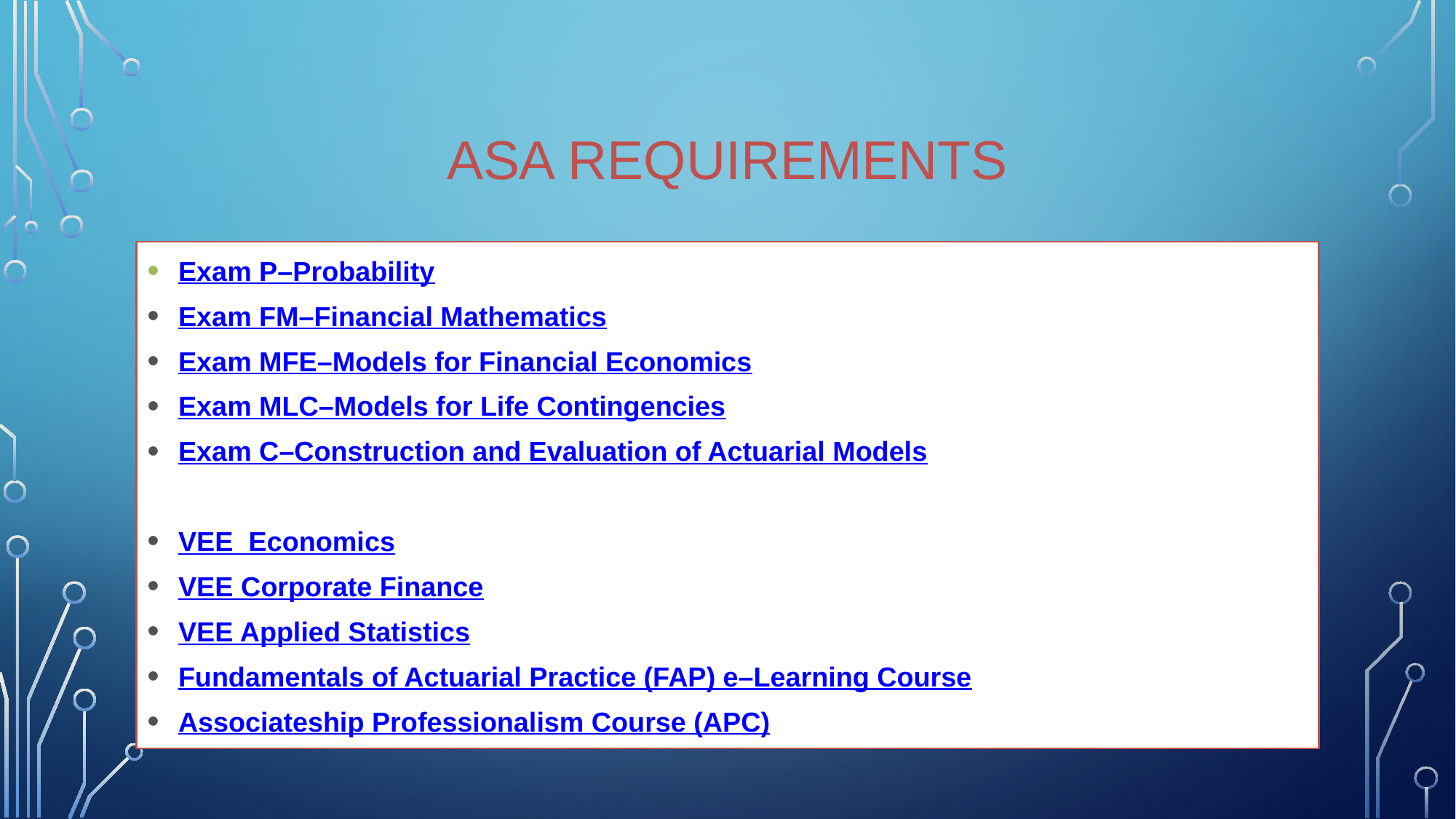

# ASA requirements
Exam P–Probability
Exam FM–Financial Mathematics
Exam MFE–Models for Financial Economics
Exam MLC–Models for Life Contingencies
Exam C–Construction and Evaluation of Actuarial Models

VEE  Economics
VEE Corporate Finance
VEE Applied Statistics
Fundamentals of Actuarial Practice (FAP) e–Learning Course
Associateship Professionalism Course (APC)